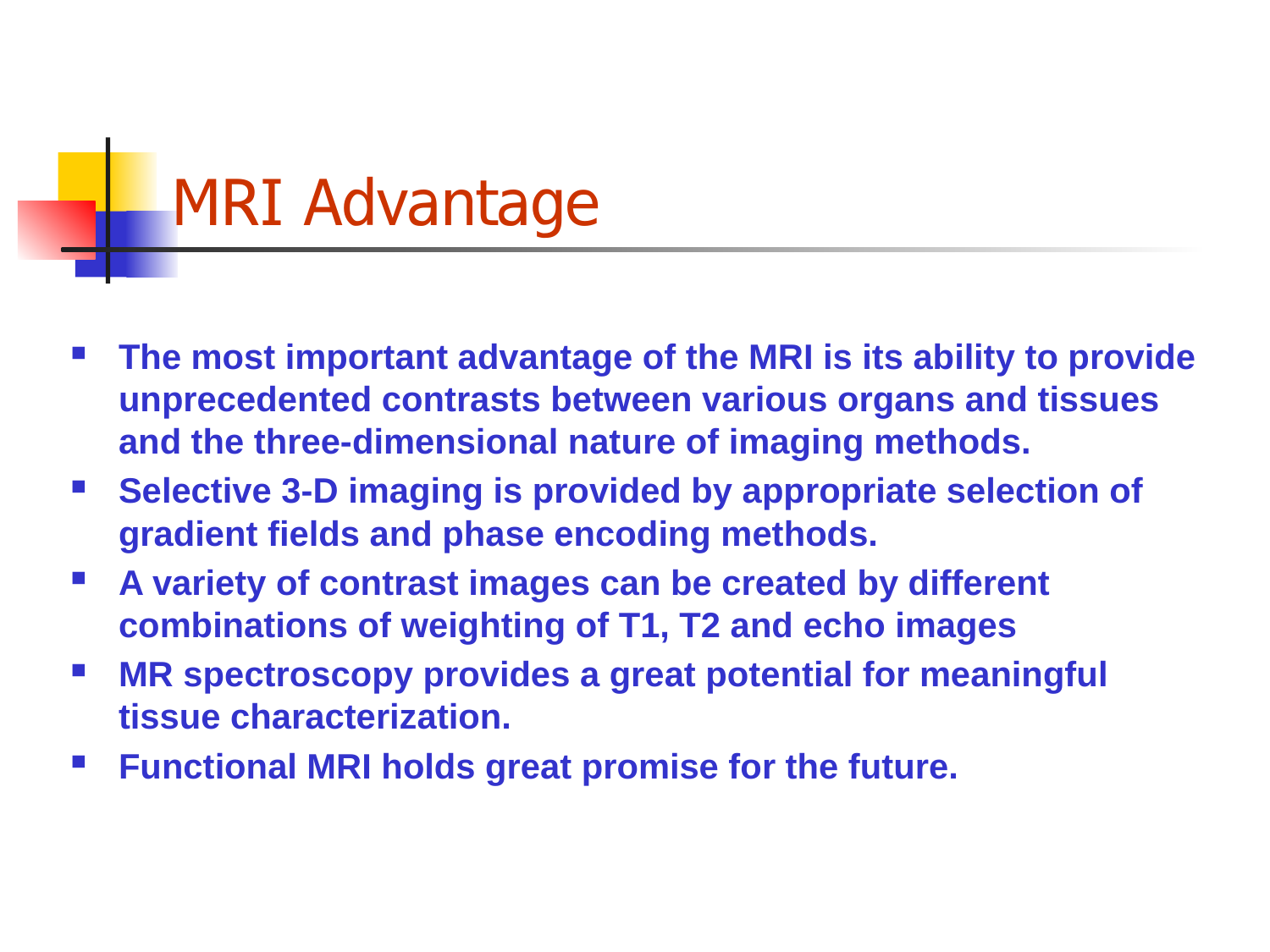

# MRI Advantage
The most important advantage of the MRI is its ability to provide unprecedented contrasts between various organs and tissues and the three-dimensional nature of imaging methods.
Selective 3-D imaging is provided by appropriate selection of gradient fields and phase encoding methods.
A variety of contrast images can be created by different combinations of weighting of T1, T2 and echo images
MR spectroscopy provides a great potential for meaningful tissue characterization.
Functional MRI holds great promise for the future.